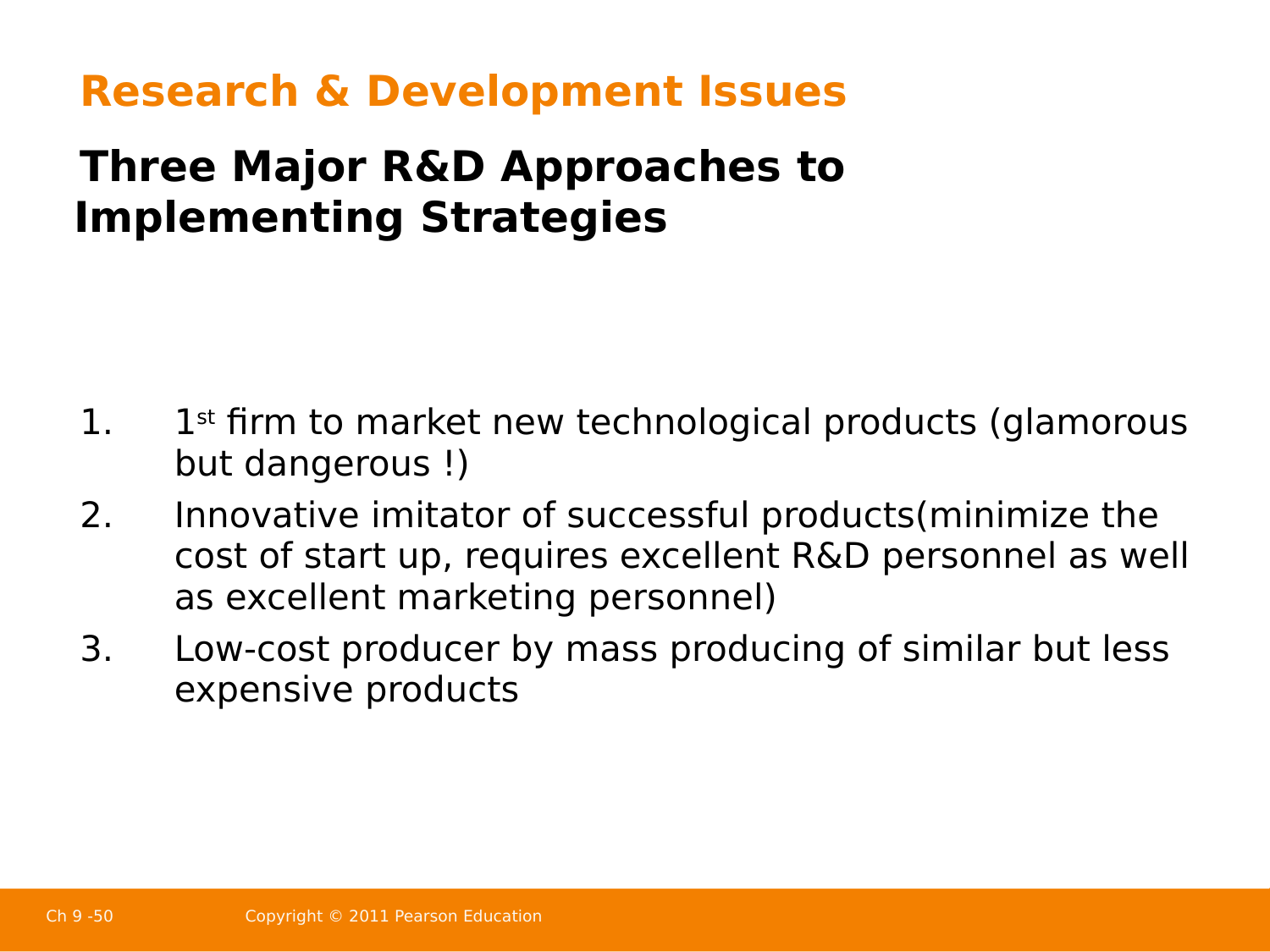

Research & Development Issues
Three Major R&D Approaches to Implementing Strategies
1st firm to market new technological products (glamorous but dangerous !)
Innovative imitator of successful products(minimize the cost of start up, requires excellent R&D personnel as well as excellent marketing personnel)
Low-cost producer by mass producing of similar but less expensive products
Ch 9 -50
Copyright © 2011 Pearson Education